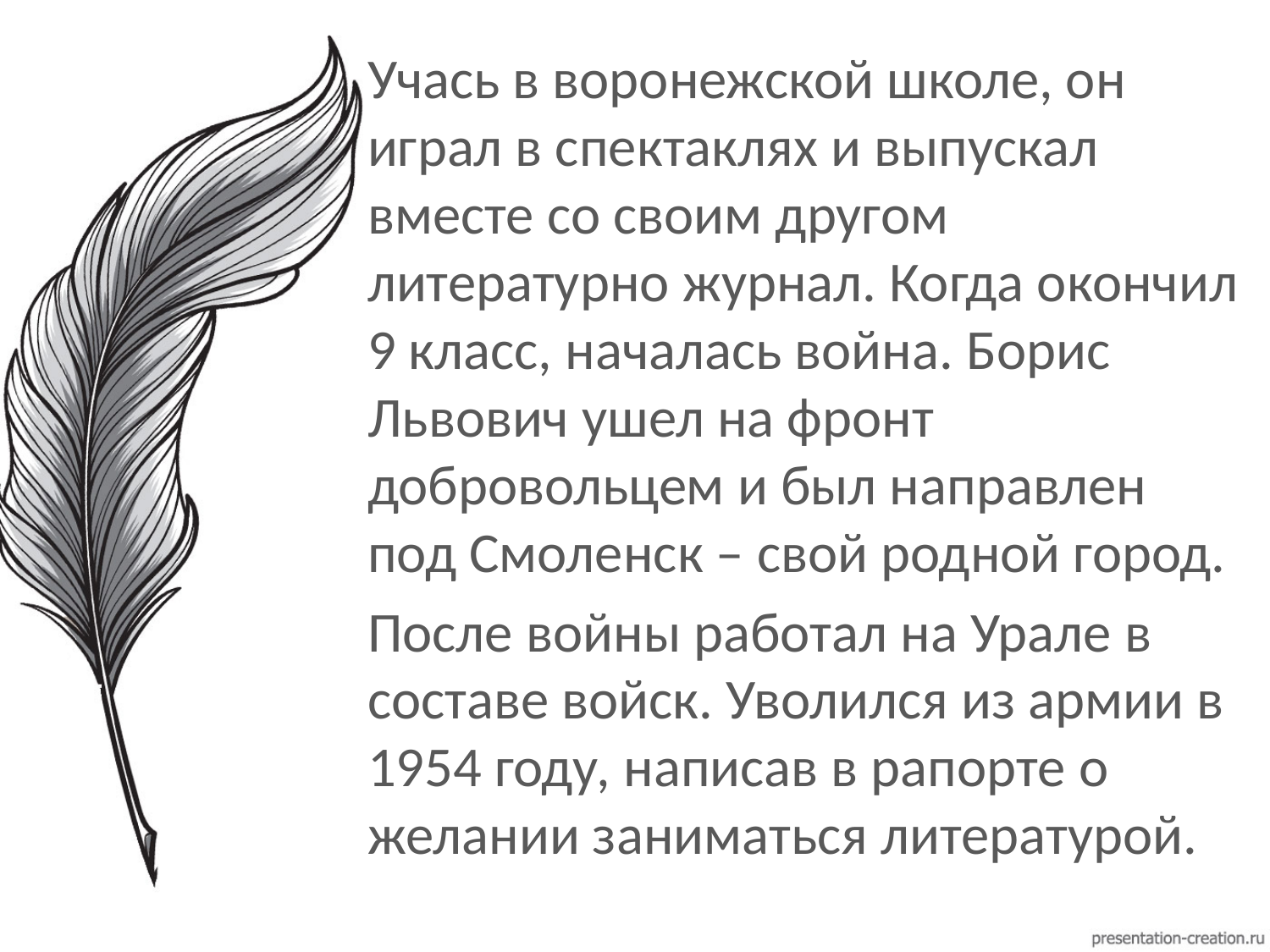

Учась в воронежской школе, он играл в спектаклях и выпускал вместе со своим другом литературно журнал. Когда окончил 9 класс, началась война. Борис Львович ушел на фронт добровольцем и был направлен под Смоленск – свой родной город.
После войны работал на Урале в составе войск. Уволился из армии в 1954 году, написав в рапорте о желании заниматься литературой.